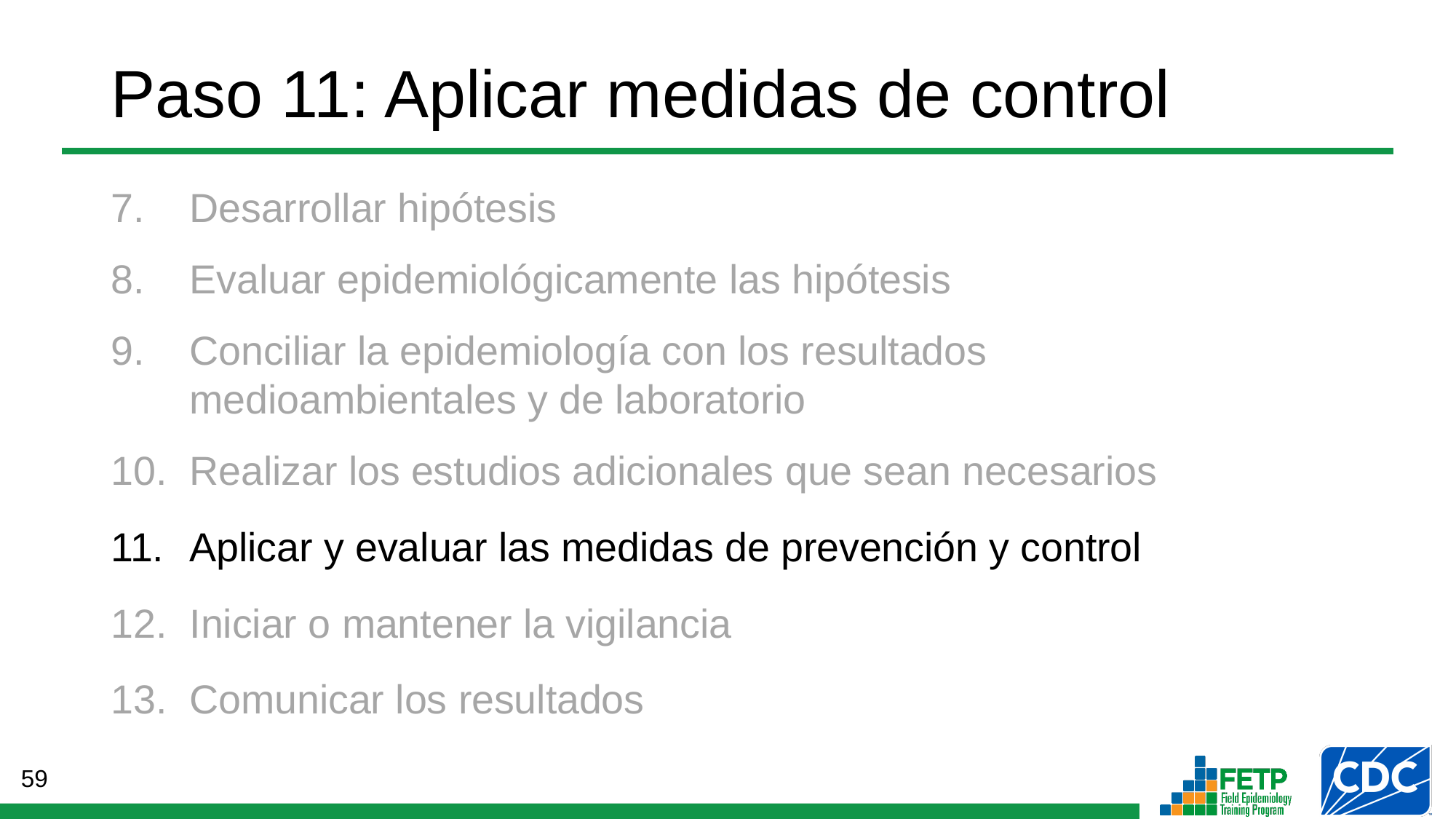

Paso 11: Aplicar medidas de control
Desarrollar hipótesis
Evaluar epidemiológicamente las hipótesis
Conciliar la epidemiología con los resultados
medioambientales y de laboratorio
Realizar los estudios adicionales que sean necesarios
Aplicar y evaluar las medidas de prevención y control
Iniciar o mantener la vigilancia
Comunicar los resultados